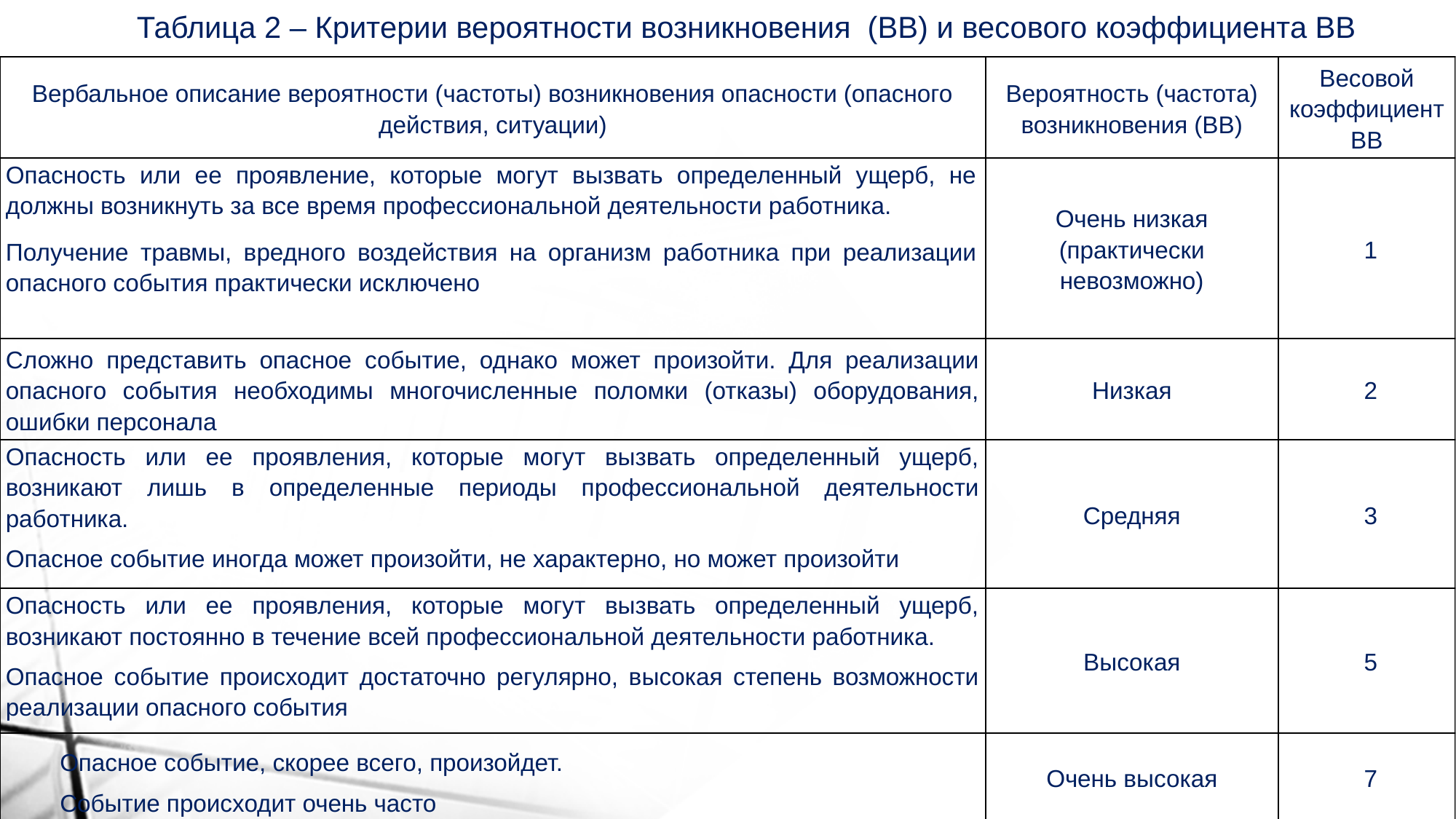

Таблица 2 – Критерии вероятности возникновения  (ВВ) и весового коэффициента ВВ
| Вербальное описание вероятности (частоты) возникновения опасности (опасного действия, ситуации) | Вероятность (частота) возникновения (ВВ) | Весовой коэффициент ВВ |
| --- | --- | --- |
| Опасность или ее проявление, которые могут вызвать определенный ущерб, не должны возникнуть за все время профессиональной деятельности работника. Получение травмы, вредного воздействия на организм работника при реализации опасного события практически исключено | Очень низкая (практически невозможно) | 1 |
| Сложно представить опасное событие, однако может произойти. Для реализации опасного события необходимы многочисленные поломки (отказы) оборудования, ошибки персонала | Низкая | 2 |
| Опасность или ее проявления, которые могут вызвать определенный ущерб, возникают лишь в определенные периоды профессиональной деятельности работника. Опасное событие иногда может произойти, не характерно, но может произойти | Средняя | 3 |
| Опасность или ее проявления, которые могут вызвать определенный ущерб, возникают постоянно в течение всей профессиональной деятельности работника. Опасное событие происходит достаточно регулярно, высокая степень возможности реализации опасного события | Высокая | 5 |
| Опасное событие, скорее всего, произойдет. Событие происходит очень часто | Очень высокая | 7 |